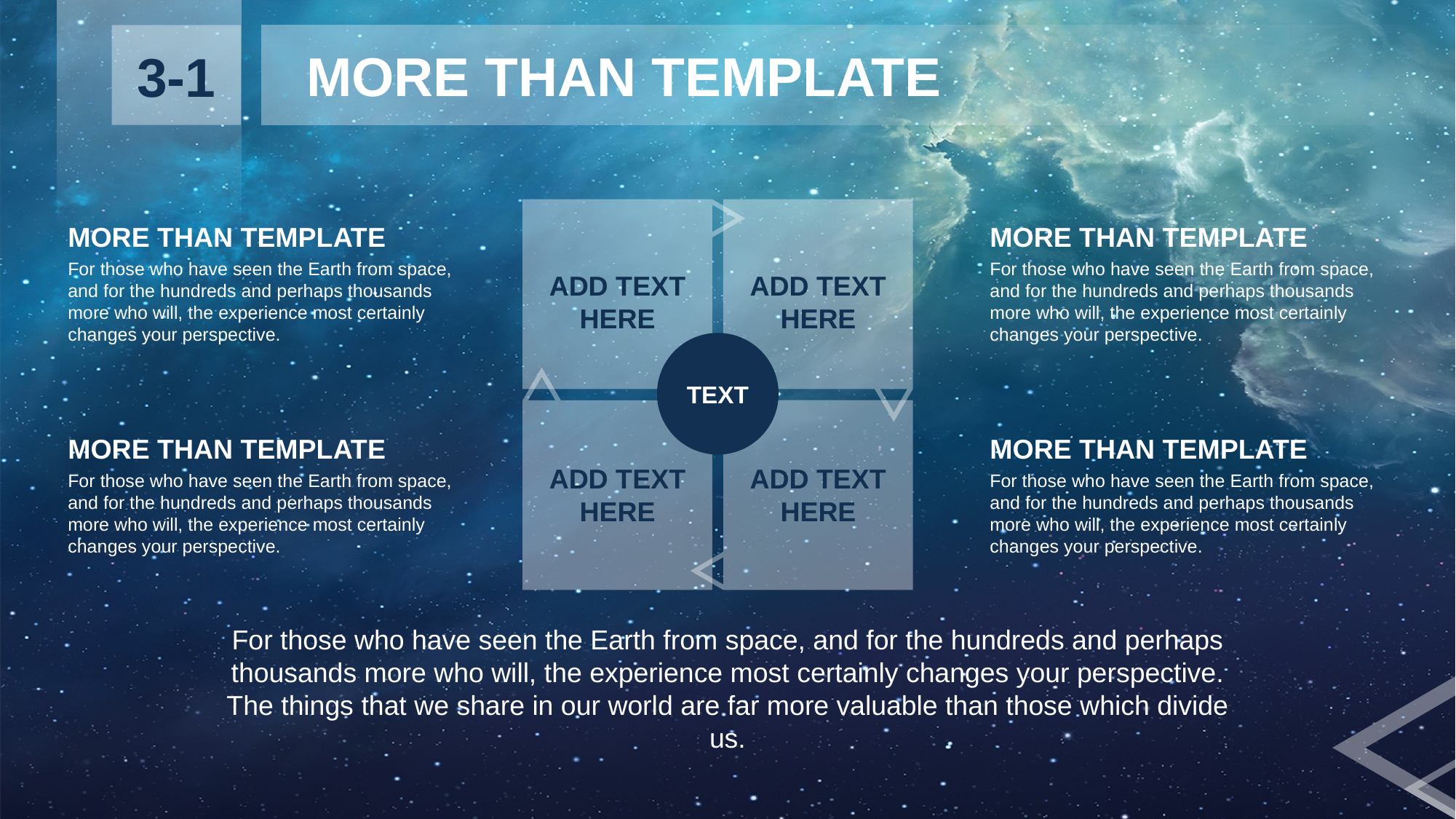

3-1

MORE THAN TEMPLATE

MORE THAN TEMPLATE
For those who have seen the Earth from space, and for the hundreds and perhaps thousands more who will, the experience most certainly changes your perspective.
MORE THAN TEMPLATE
For those who have seen the Earth from space, and for the hundreds and perhaps thousands more who will, the experience most certainly changes your perspective.
ADD TEXT HERE
ADD TEXT HERE
TEXT

MORE THAN TEMPLATE
For those who have seen the Earth from space, and for the hundreds and perhaps thousands more who will, the experience most certainly changes your perspective.
MORE THAN TEMPLATE
For those who have seen the Earth from space, and for the hundreds and perhaps thousands more who will, the experience most certainly changes your perspective.
ADD TEXT HERE
ADD TEXT HERE
For those who have seen the Earth from space, and for the hundreds and perhaps thousands more who will, the experience most certainly changes your perspective. The things that we share in our world are far more valuable than those which divide us.